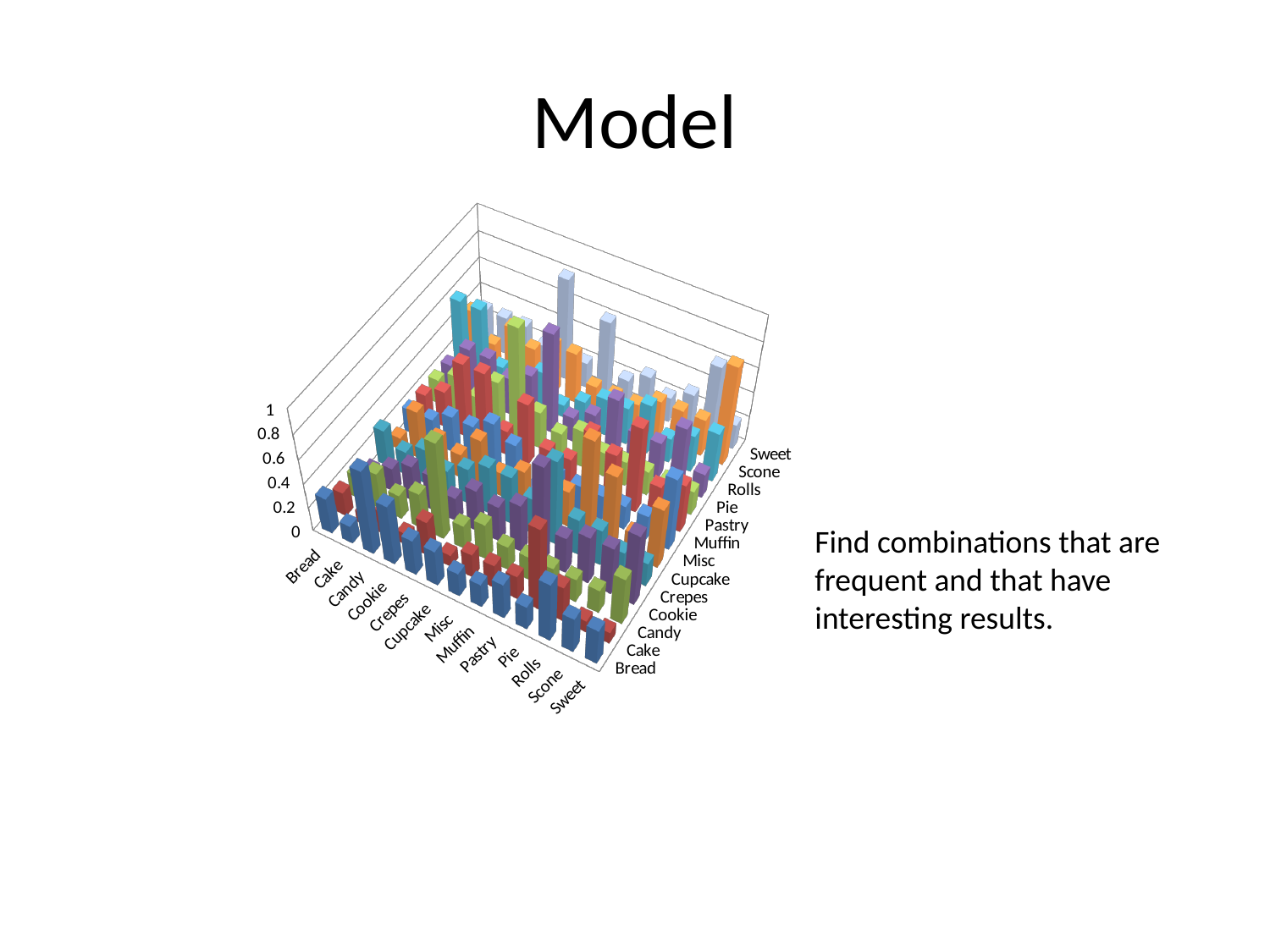

# Model

[unsupported chart]

Find combinations that are frequent and that have interesting results.